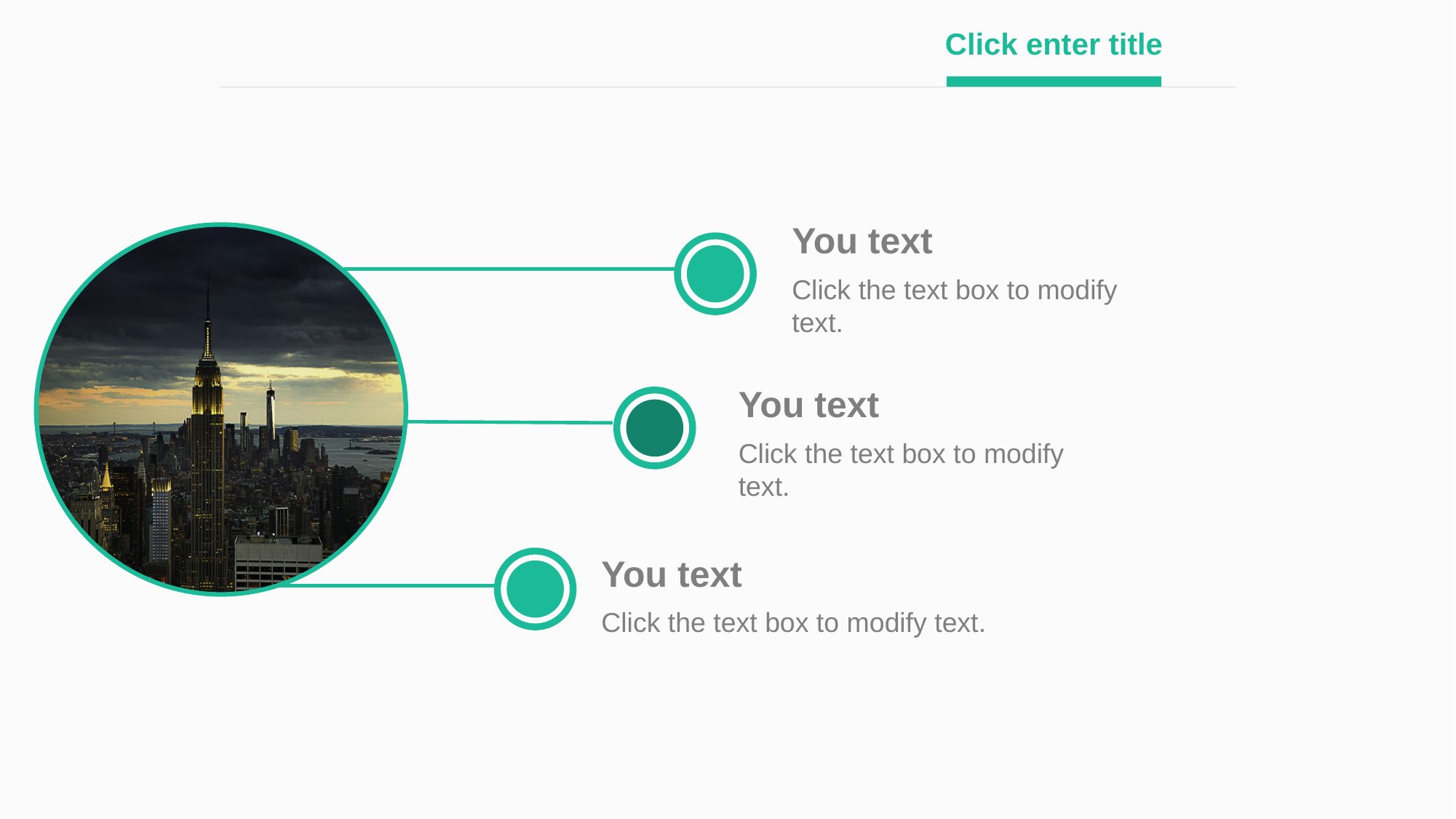

Click enter title

You text
Click the text box to modify text.

You text
Click the text box to modify text.

You text
Click the text box to modify text.